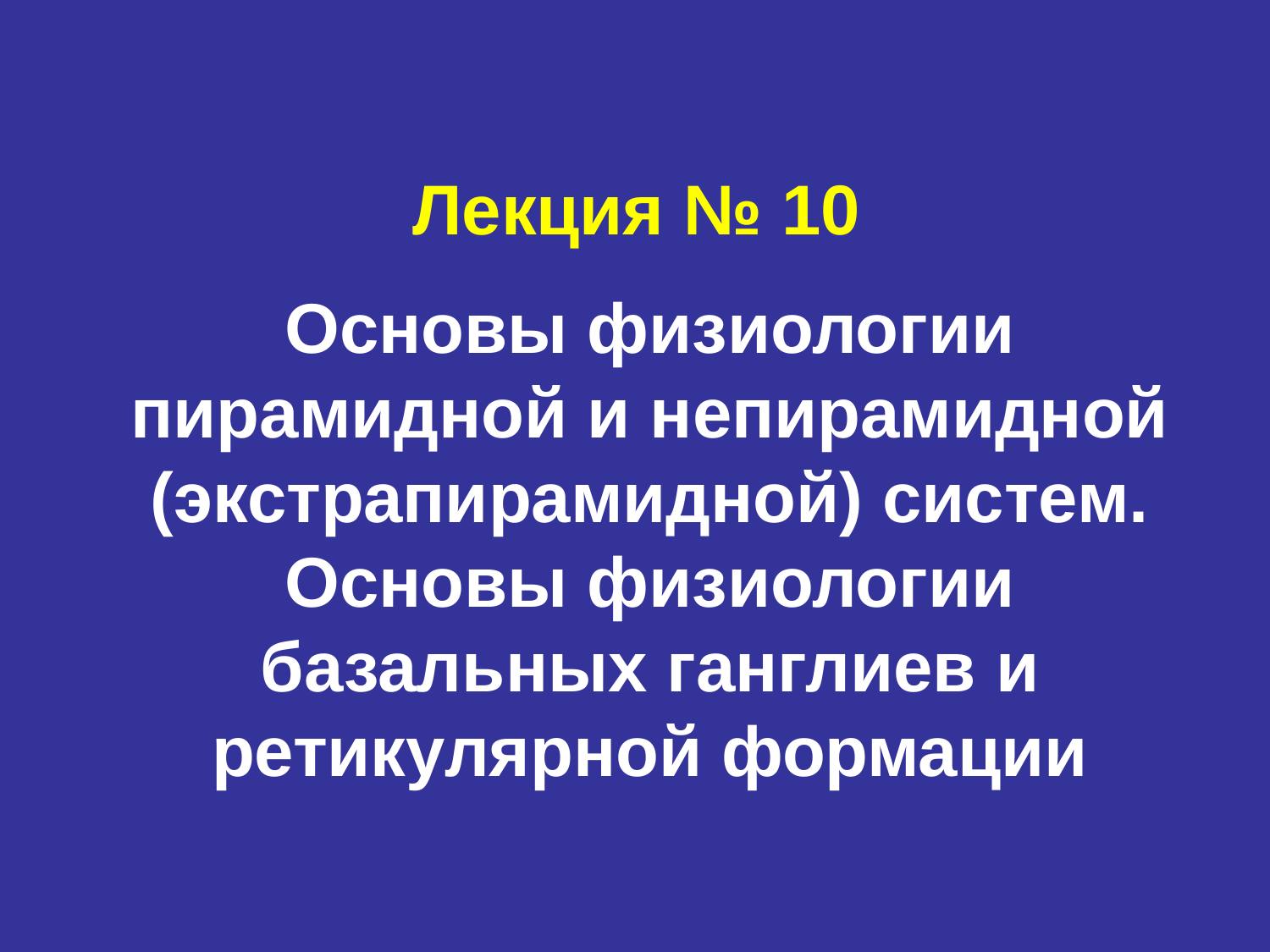

# Лекция № 10
	Основы физиологии пирамидной и непирамидной (экстрапирамидной) систем. Основы физиологии базальных ганглиев и ретикулярной формации